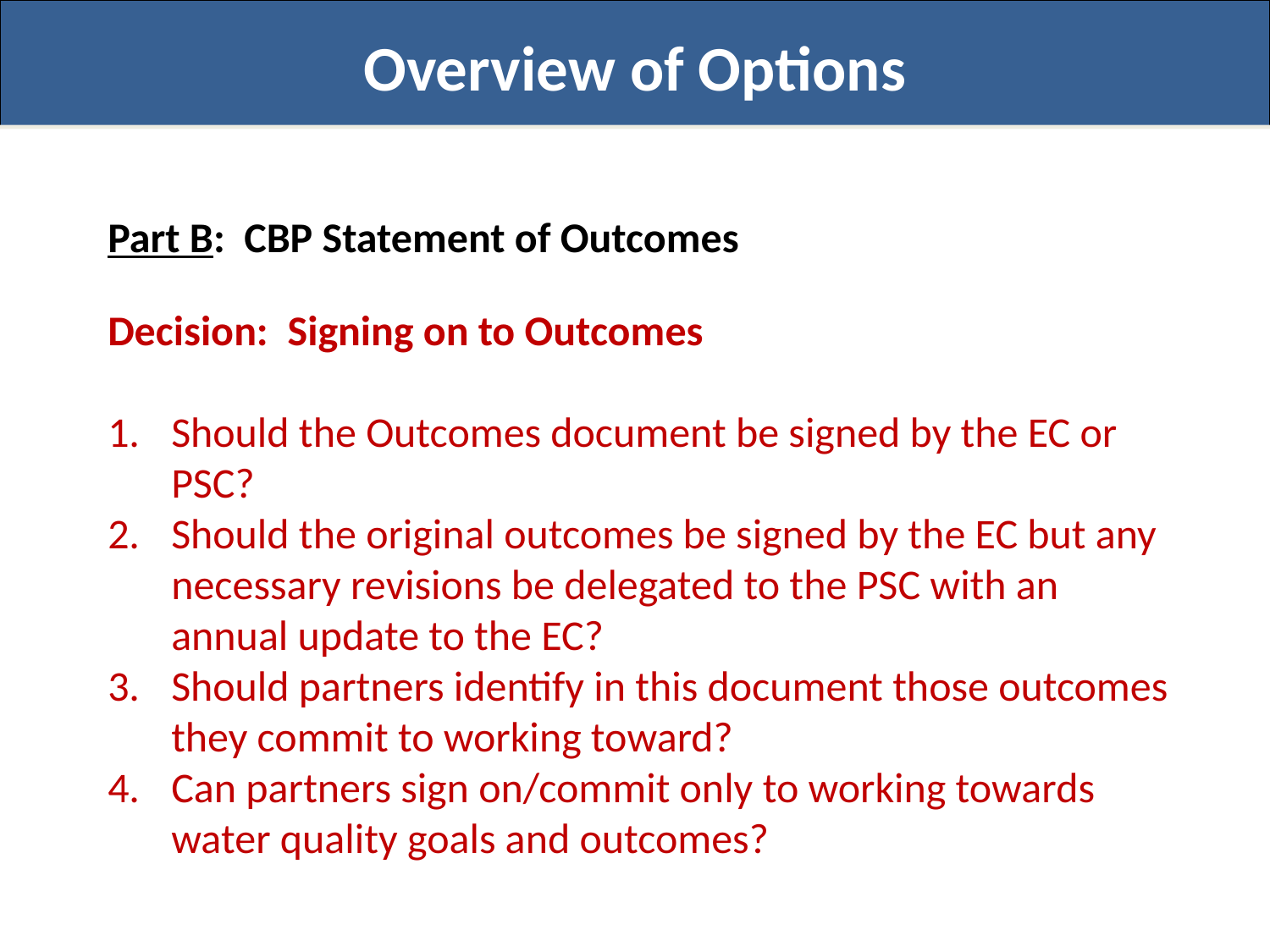

Overview of Options
Part B:  CBP Statement of Outcomes

Decision:  Signing on to Outcomes

Should the Outcomes document be signed by the EC or PSC?
Should the original outcomes be signed by the EC but any necessary revisions be delegated to the PSC with an annual update to the EC?
Should partners identify in this document those outcomes they commit to working toward?
Can partners sign on/commit only to working towards water quality goals and outcomes?